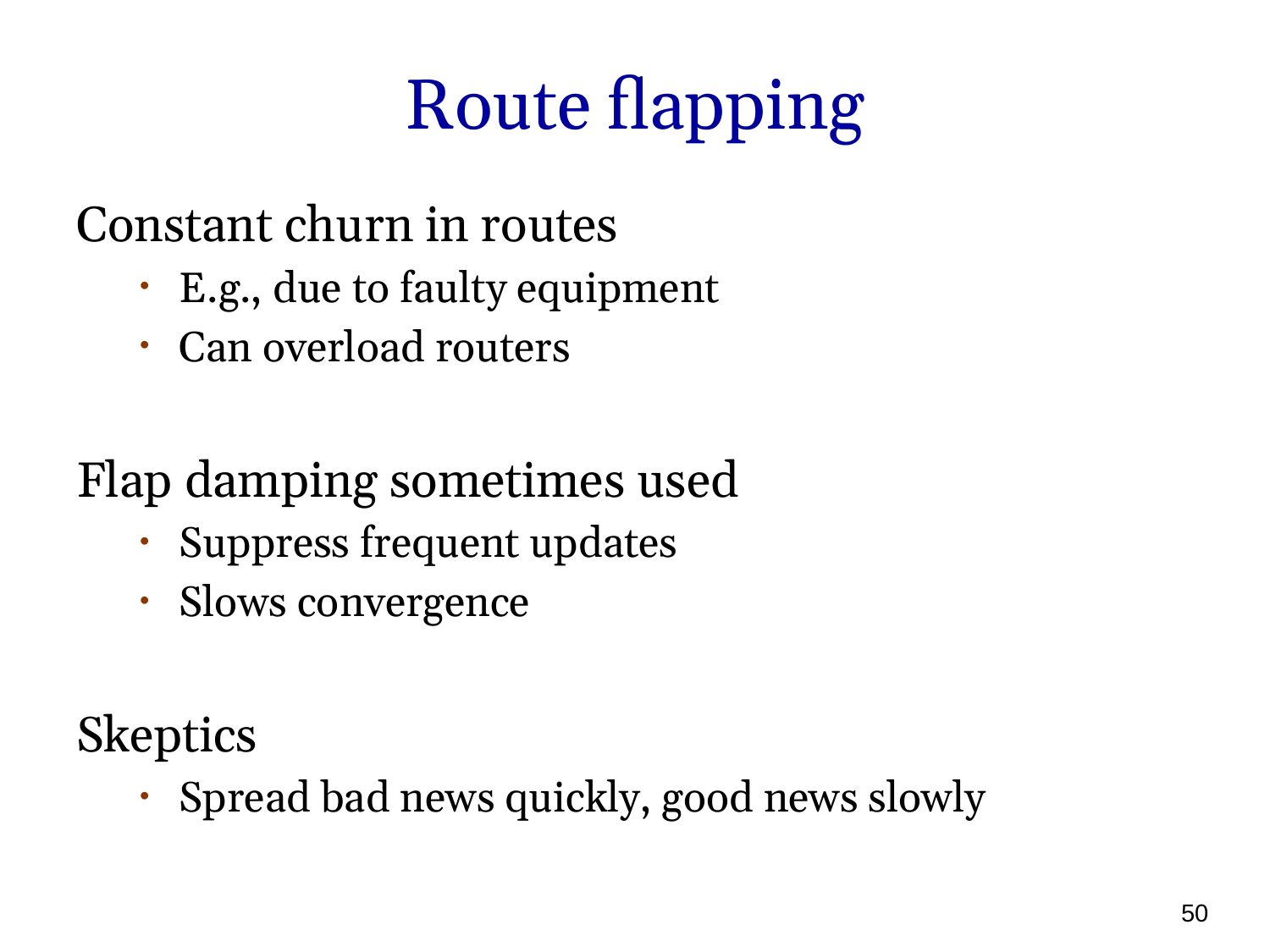

# Route flapping
Constant churn in routes
E.g., due to faulty equipment
Can overload routers

Flap damping sometimes used
Suppress frequent updates
Slows convergence

Skeptics
Spread bad news quickly, good news slowly
50